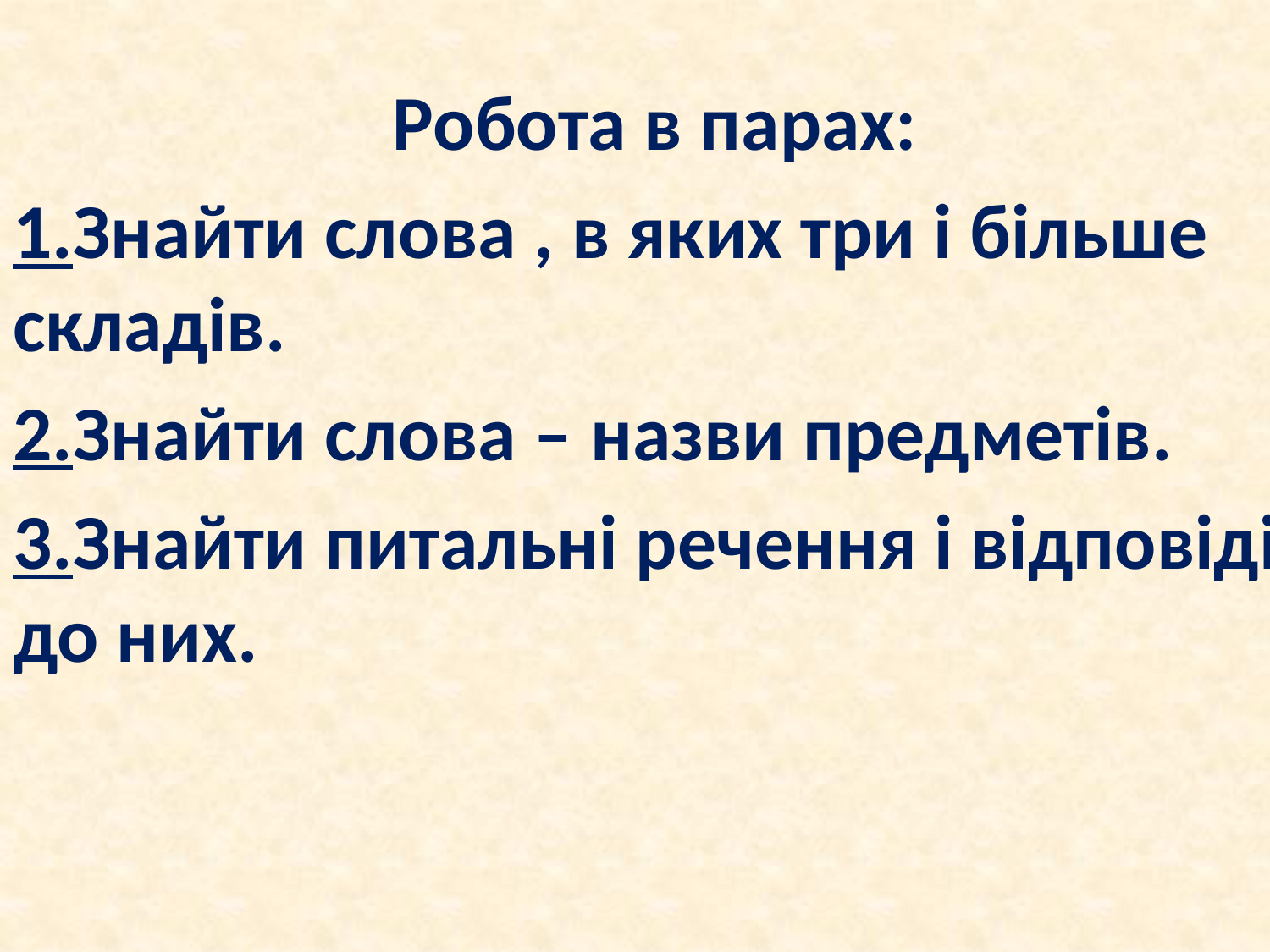

Робота в парах:
1.Знайти слова , в яких три і більше складів.
2.Знайти слова – назви предметів.
3.Знайти питальні речення і відповіді до них.

#